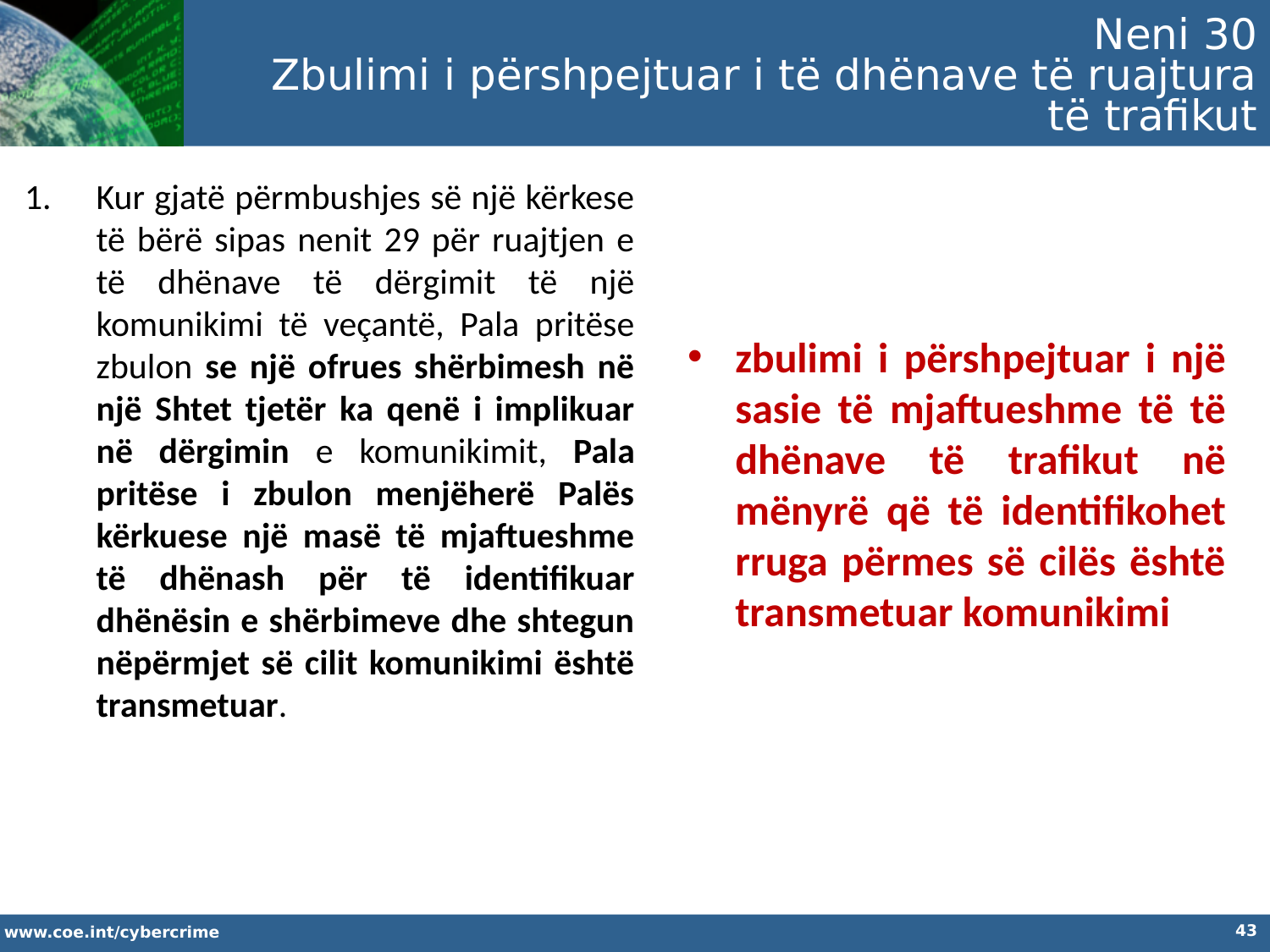

Neni 30
Zbulimi i përshpejtuar i të dhënave të ruajtura të trafikut
Kur gjatë përmbushjes së një kërkese të bërë sipas nenit 29 për ruajtjen e të dhënave të dërgimit të një komunikimi të veçantë, Pala pritëse zbulon se një ofrues shërbimesh në një Shtet tjetër ka qenë i implikuar në dërgimin e komunikimit, Pala pritëse i zbulon menjëherë Palës kërkuese një masë të mjaftueshme të dhënash për të identifikuar dhënësin e shërbimeve dhe shtegun nëpërmjet së cilit komunikimi është transmetuar.
zbulimi i përshpejtuar i një sasie të mjaftueshme të të dhënave të trafikut në mënyrë që të identifikohet rruga përmes së cilës është transmetuar komunikimi
43